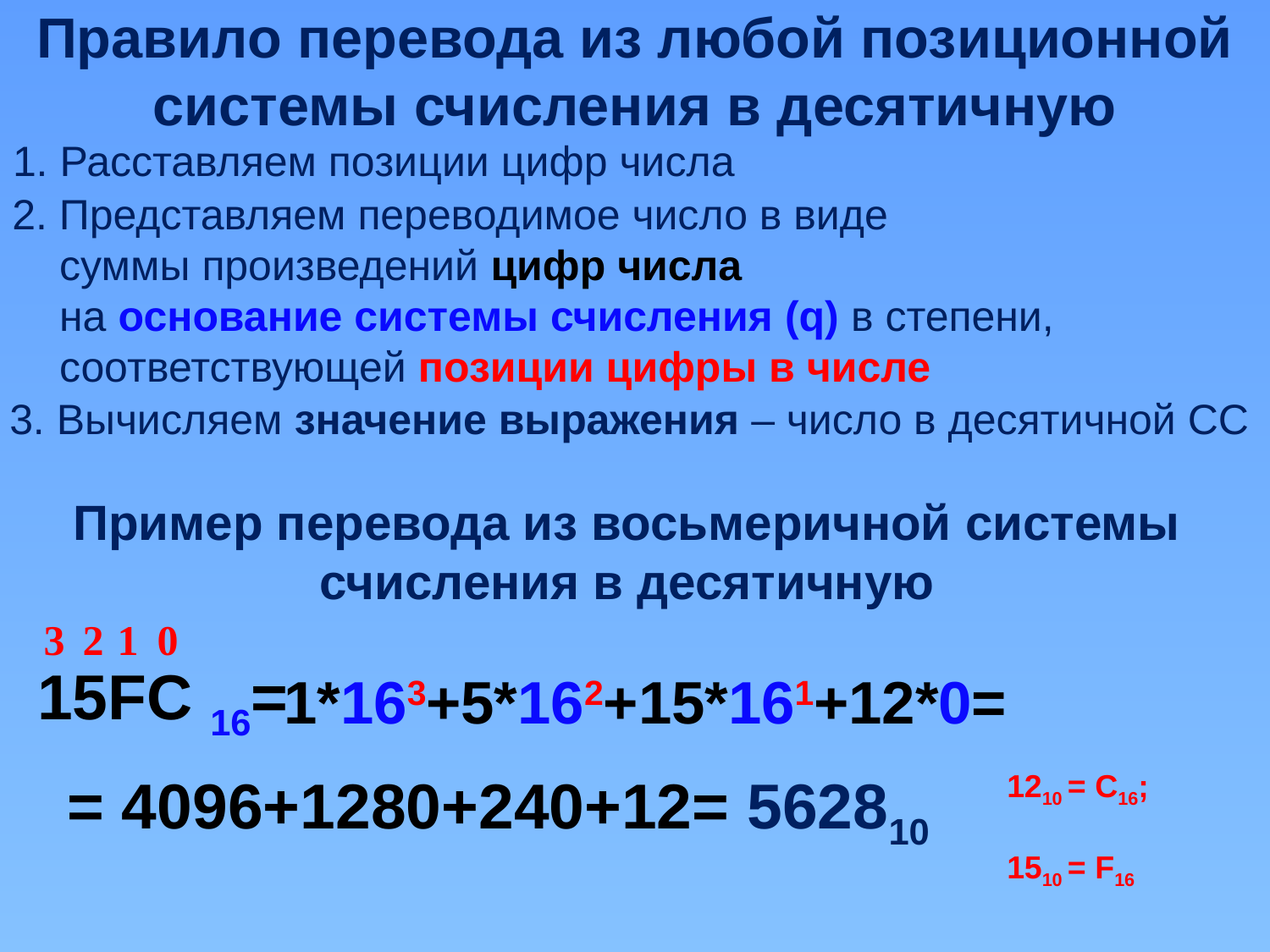

Правило перевода из любой позиционной системы счисления в десятичную
1. Расставляем позиции цифр числа
2. Представляем переводимое число в виде
    суммы произведений цифр числа
    на основание системы счисления (q) в степени,
    соответствующей позиции цифры в числе
3. Вычисляем значение выражения – число в десятичной СС
Пример перевода из восьмеричной системы счисления в десятичную

1*163+5*162+15*161+12*0=

15FC 16=
3
2
1
0

 = 4096+1280+240+12= 562810

1210 = C16;
1510 = F16